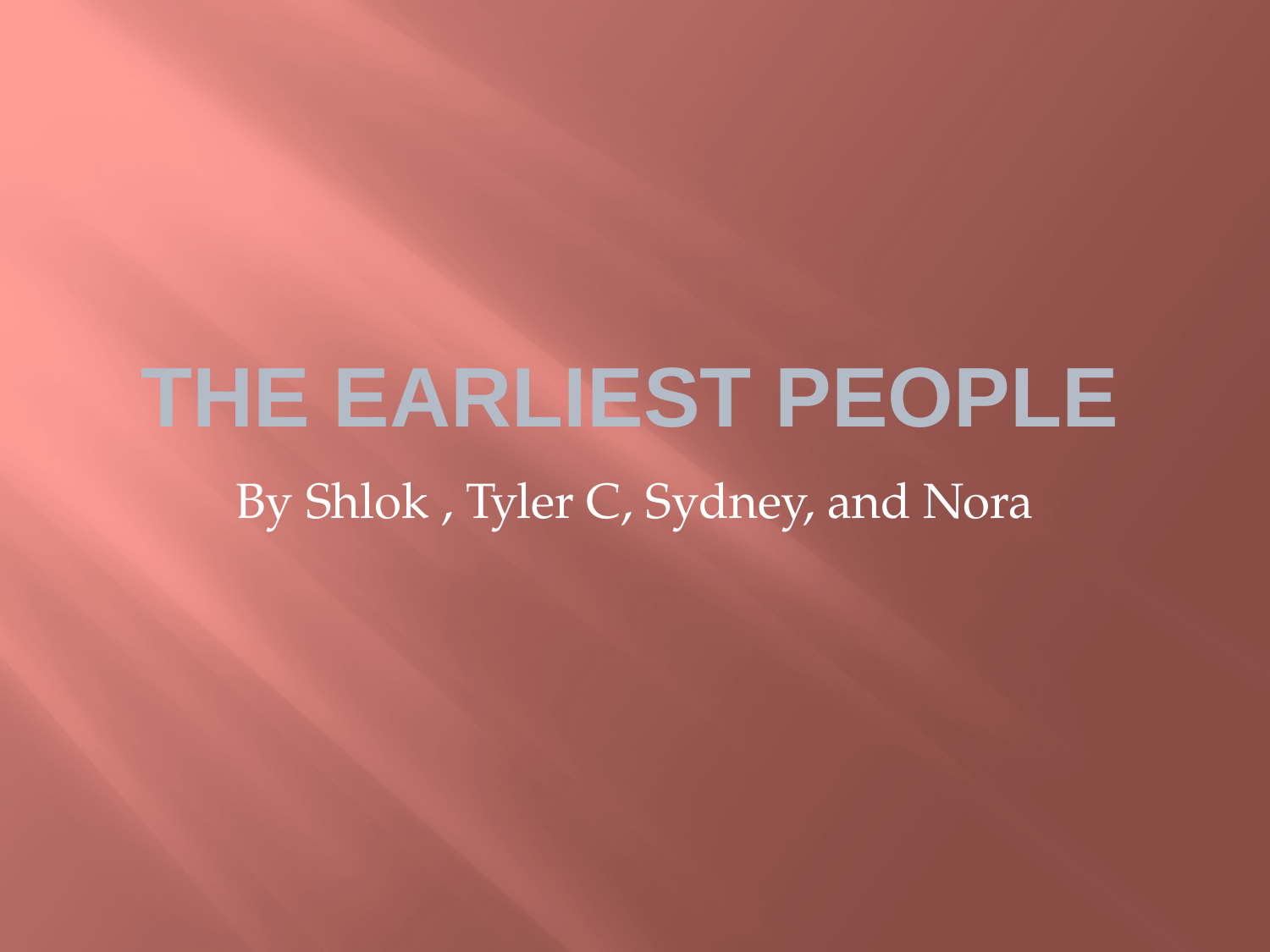

# The Earliest People
By Shlok , Tyler C, Sydney, and Nora